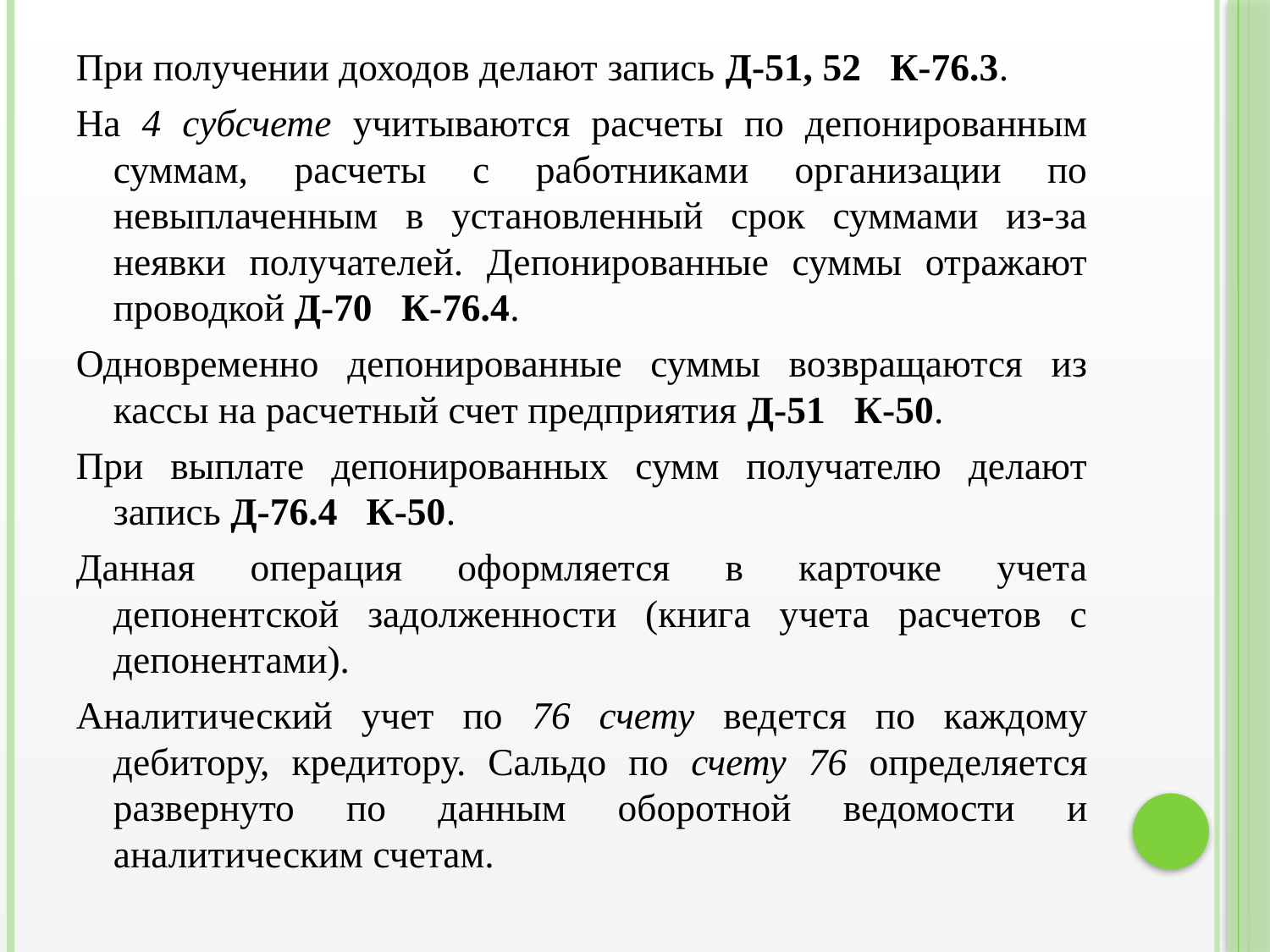

При получении доходов делают запись Д-51, 52   К-76.3.
На 4 субсчете учитываются расчеты по депонированным суммам, расчеты с работниками организации по невыплаченным в установленный срок суммами из-за неявки получателей. Депонированные суммы отражают проводкой Д-70   К-76.4.
Одновременно депонированные суммы возвращаются из кассы на расчетный счет предприятия Д-51   К-50.
При выплате депонированных сумм получателю делают запись Д-76.4   К-50.
Данная операция оформляется в карточке учета депонентской задолженности (книга учета расчетов с депонентами).
Аналитический учет по 76 счету ведется по каждому дебитору, кредитору. Сальдо по счету 76 определяется развернуто по данным оборотной ведомости и аналитическим счетам.